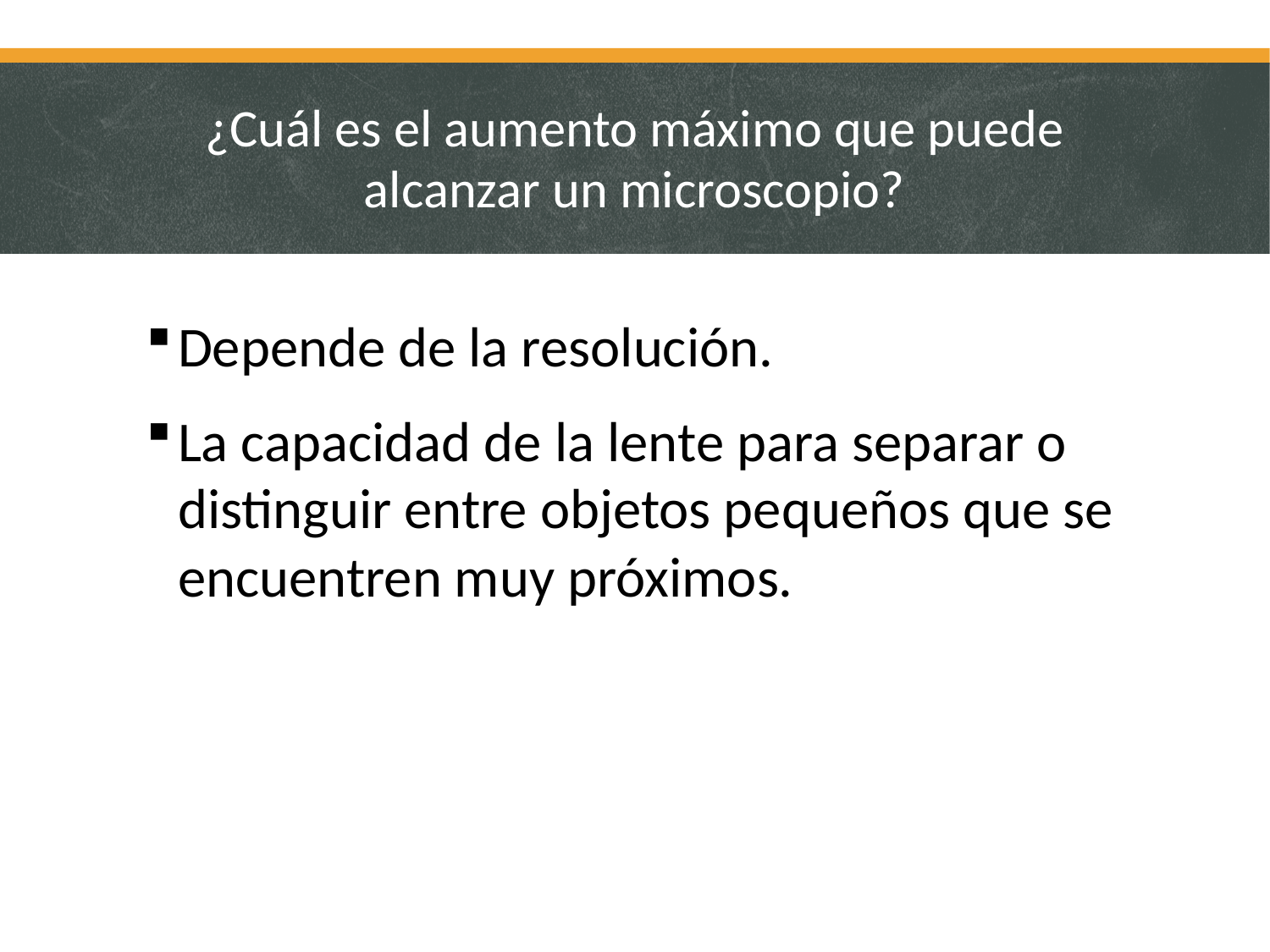

# ¿Cuál es el aumento máximo que puede alcanzar un microscopio?
Depende de la resolución.
La capacidad de la lente para separar o distinguir entre objetos pequeños que se encuentren muy próximos.